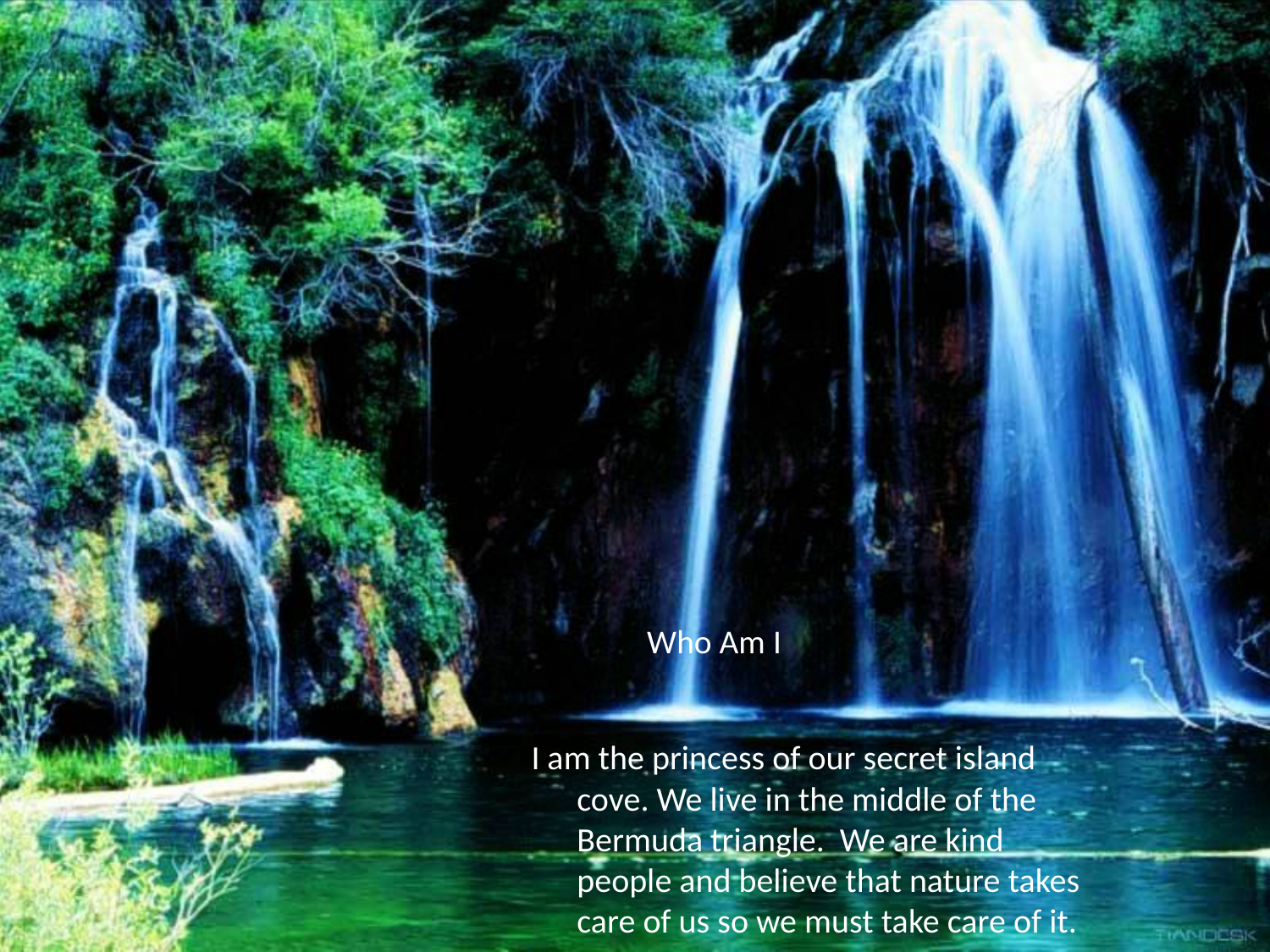

# Who Am I
I am the princess of our secret island cove. We live in the middle of the Bermuda triangle.  We are kind people and believe that nature takes care of us so we must take care of it.